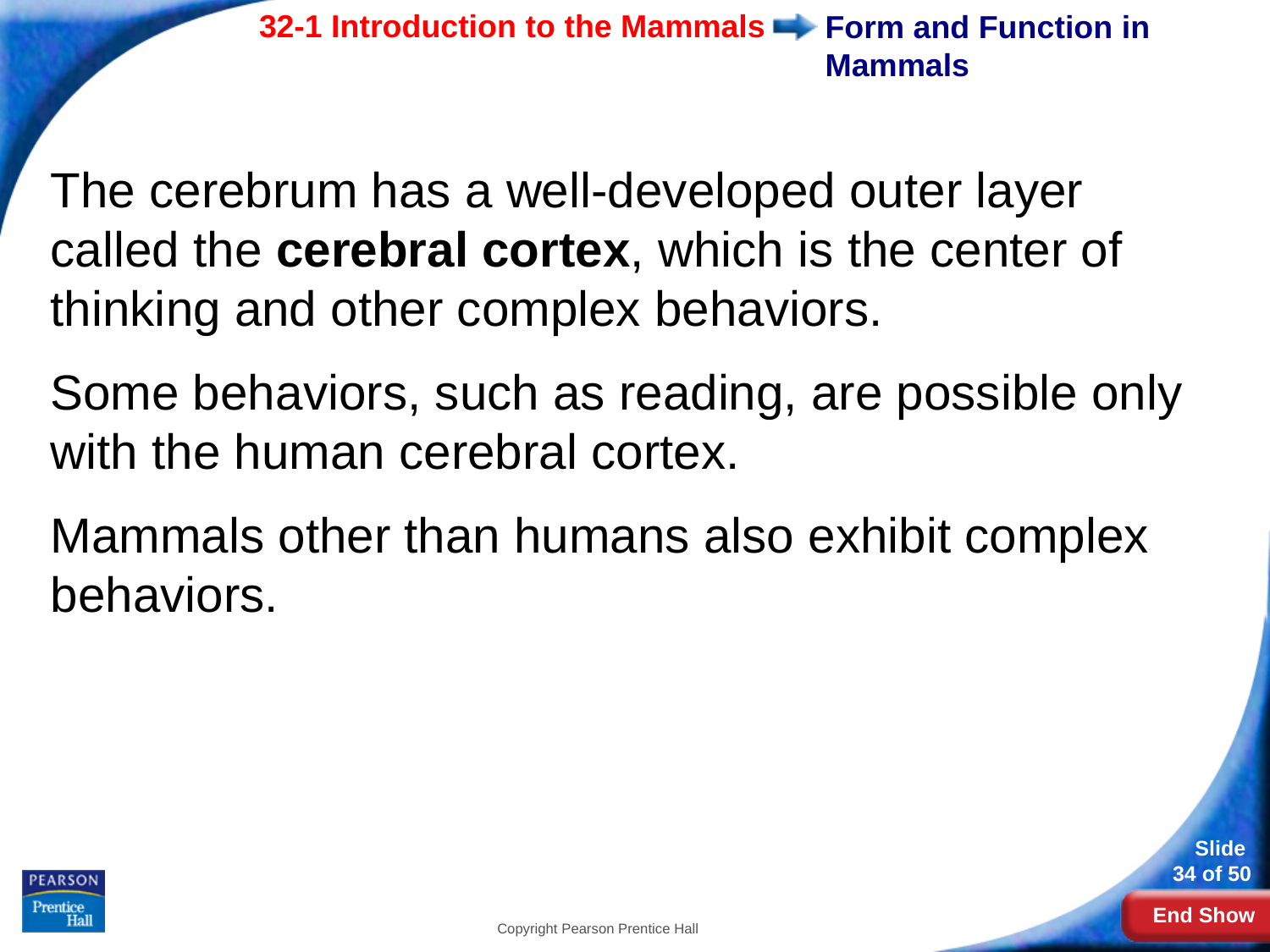

# Form and Function in Mammals
The cerebrum has a well-developed outer layer called the cerebral cortex, which is the center of thinking and other complex behaviors.
Some behaviors, such as reading, are possible only with the human cerebral cortex.
Mammals other than humans also exhibit complex behaviors.
Copyright Pearson Prentice Hall